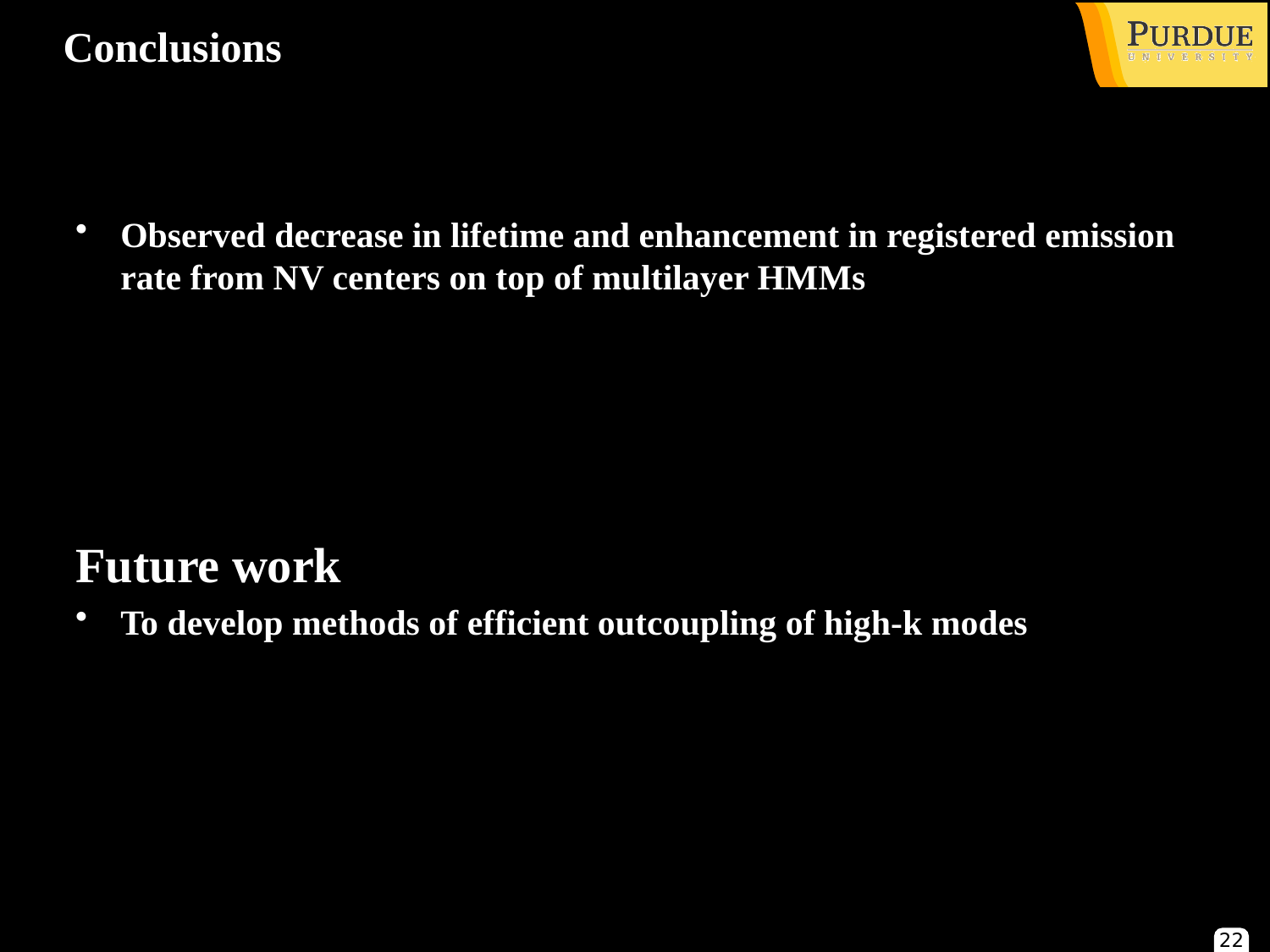

# Conclusions
Observed decrease in lifetime and enhancement in registered emission rate from NV centers on top of multilayer HMMs

Future work
To develop methods of efficient outcoupling of high-k modes